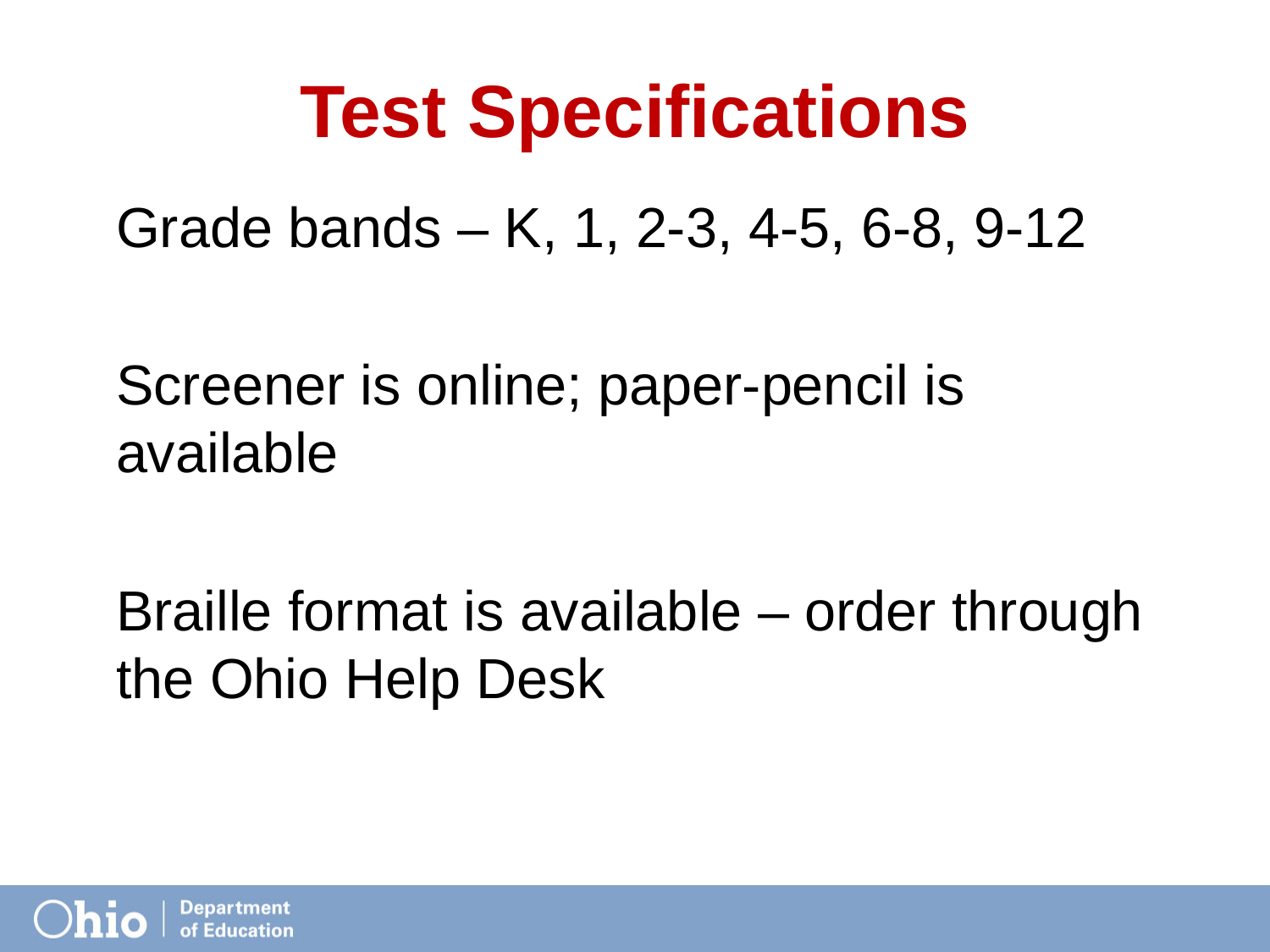

# Test Specifications
Grade bands – K, 1, 2-3, 4-5, 6-8, 9-12

Screener is online; paper-pencil is available

Braille format is available – order through the Ohio Help Desk